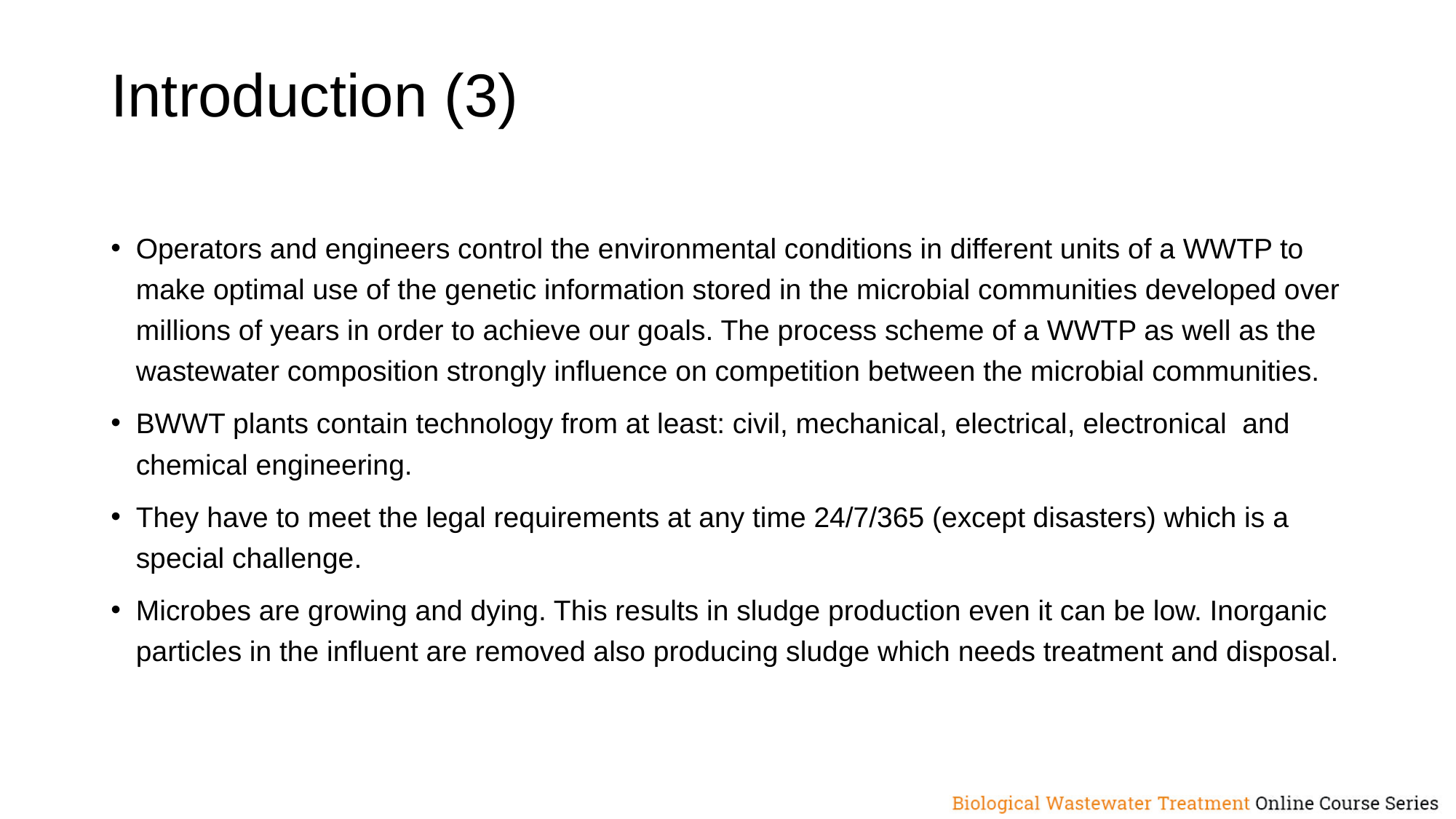

# Introduction (3)
Operators and engineers control the environmental conditions in different units of a WWTP to make optimal use of the genetic information stored in the microbial communities developed over millions of years in order to achieve our goals. The process scheme of a WWTP as well as the wastewater composition strongly influence on competition between the microbial communities.
BWWT plants contain technology from at least: civil, mechanical, electrical, electronical  and chemical engineering.
They have to meet the legal requirements at any time 24/7/365 (except disasters) which is a special challenge.
Microbes are growing and dying. This results in sludge production even it can be low. Inorganic particles in the influent are removed also producing sludge which needs treatment and disposal.